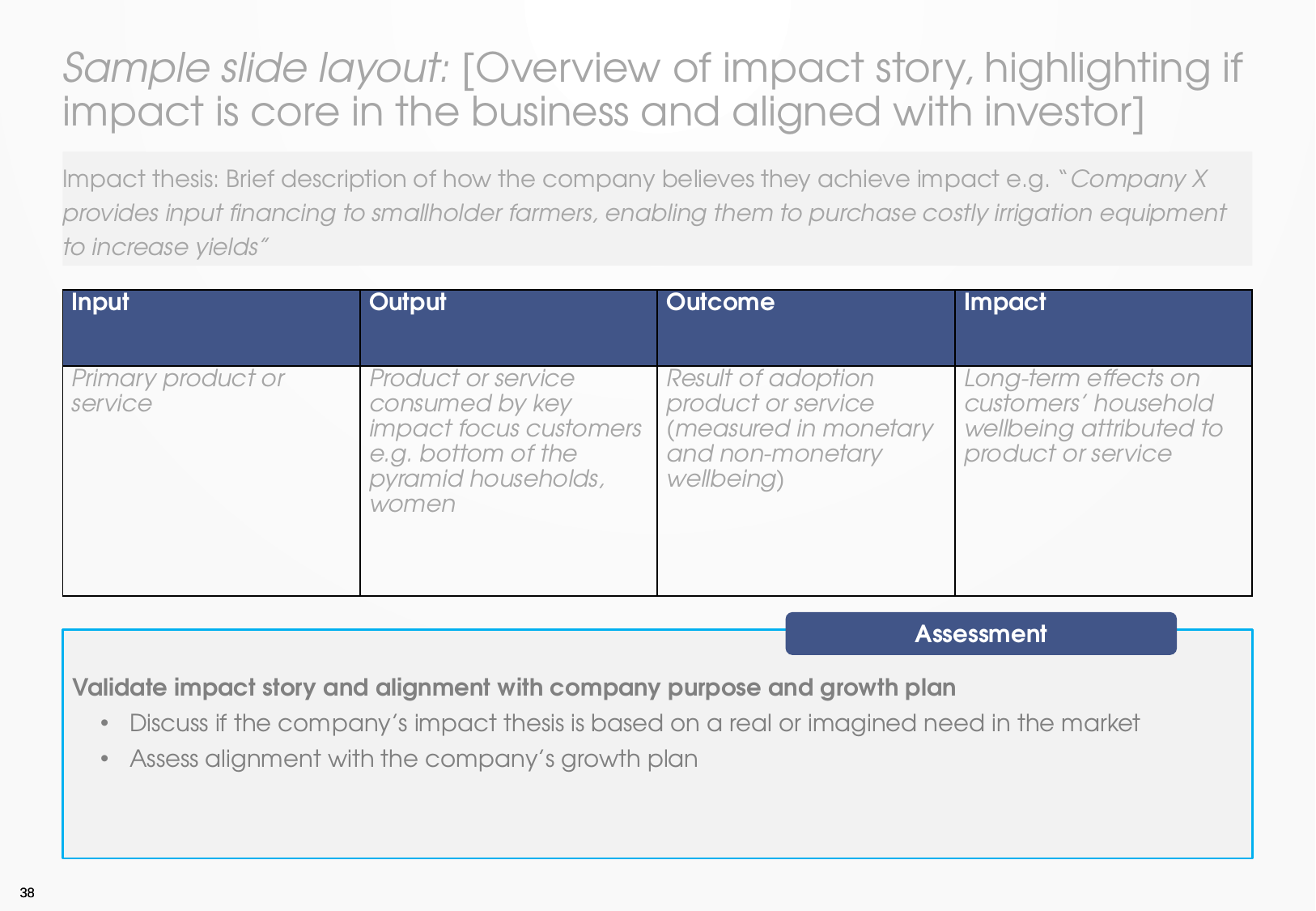

# Sample slide layout: [Overview of impact story, highlighting if impact is core in the business and aligned with investor]
Impact thesis: Brief description of how the company believes they achieve impact e.g. “Company X provides input financing to smallholder farmers, enabling them to purchase costly irrigation equipment to increase yields”
| Input | Output | Outcome | Impact |
| --- | --- | --- | --- |
| Primary product or service | Product or service consumed by key impact focus customers e.g. bottom of the pyramid households, women | Result of adoption product or service (measured in monetary and non-monetary wellbeing) | Long-term effects on customers’ household wellbeing attributed to product or service |
Assessment

Validate impact story and alignment with company purpose and growth plan
Discuss if the company’s impact thesis is based on a real or imagined need in the market
Assess alignment with the company’s growth plan

38